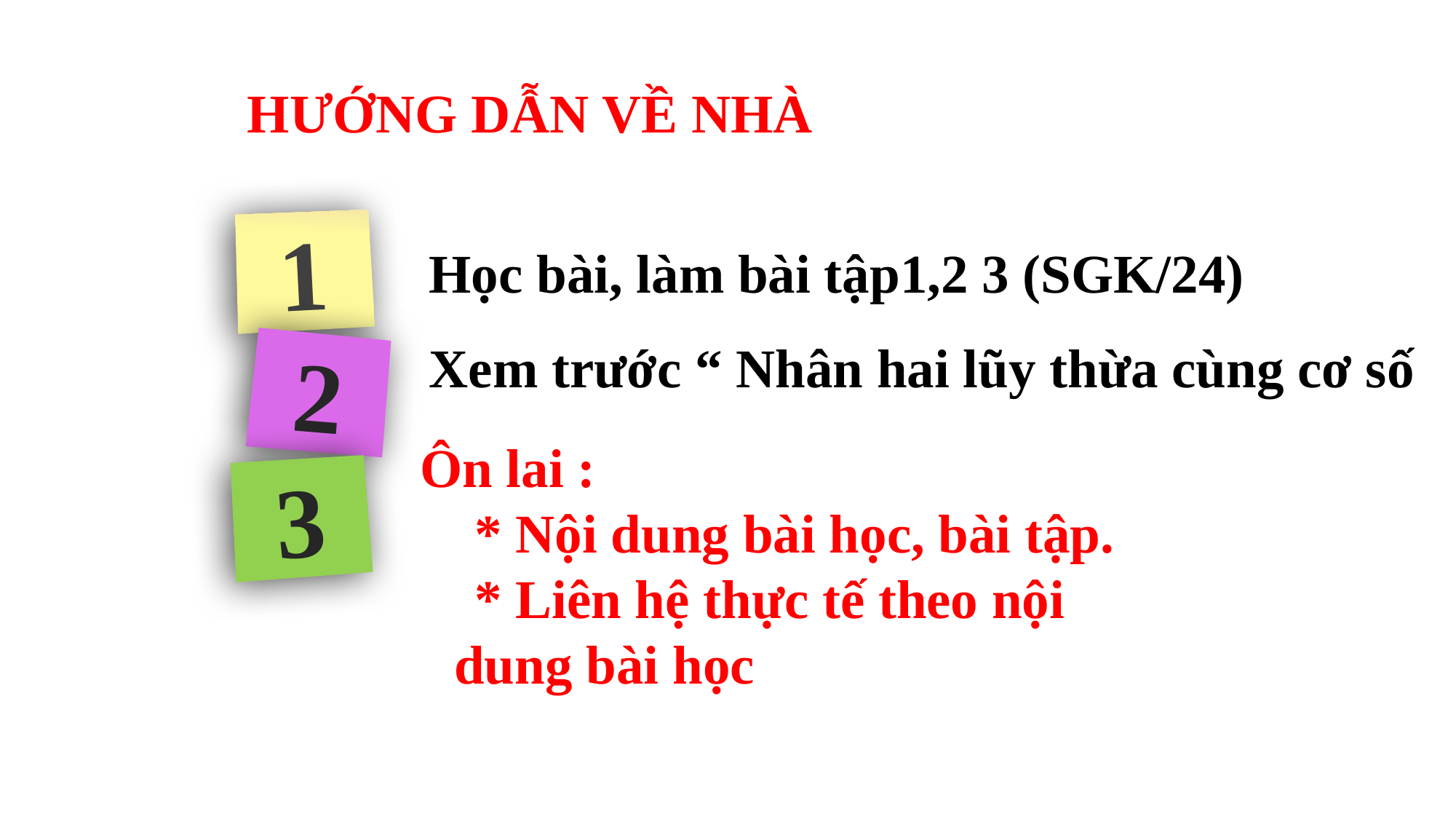

# HƯỚNG DẪN VỀ NHÀ
1
Học bài, làm bài tập1,2 3 (SGK/24)

Xem trước “ Nhân hai lũy thừa cùng cơ số
2
Ôn lai :
    * Nội dung bài học, bài tập.
    * Liên hệ thực tế theo nội dung bài học
3